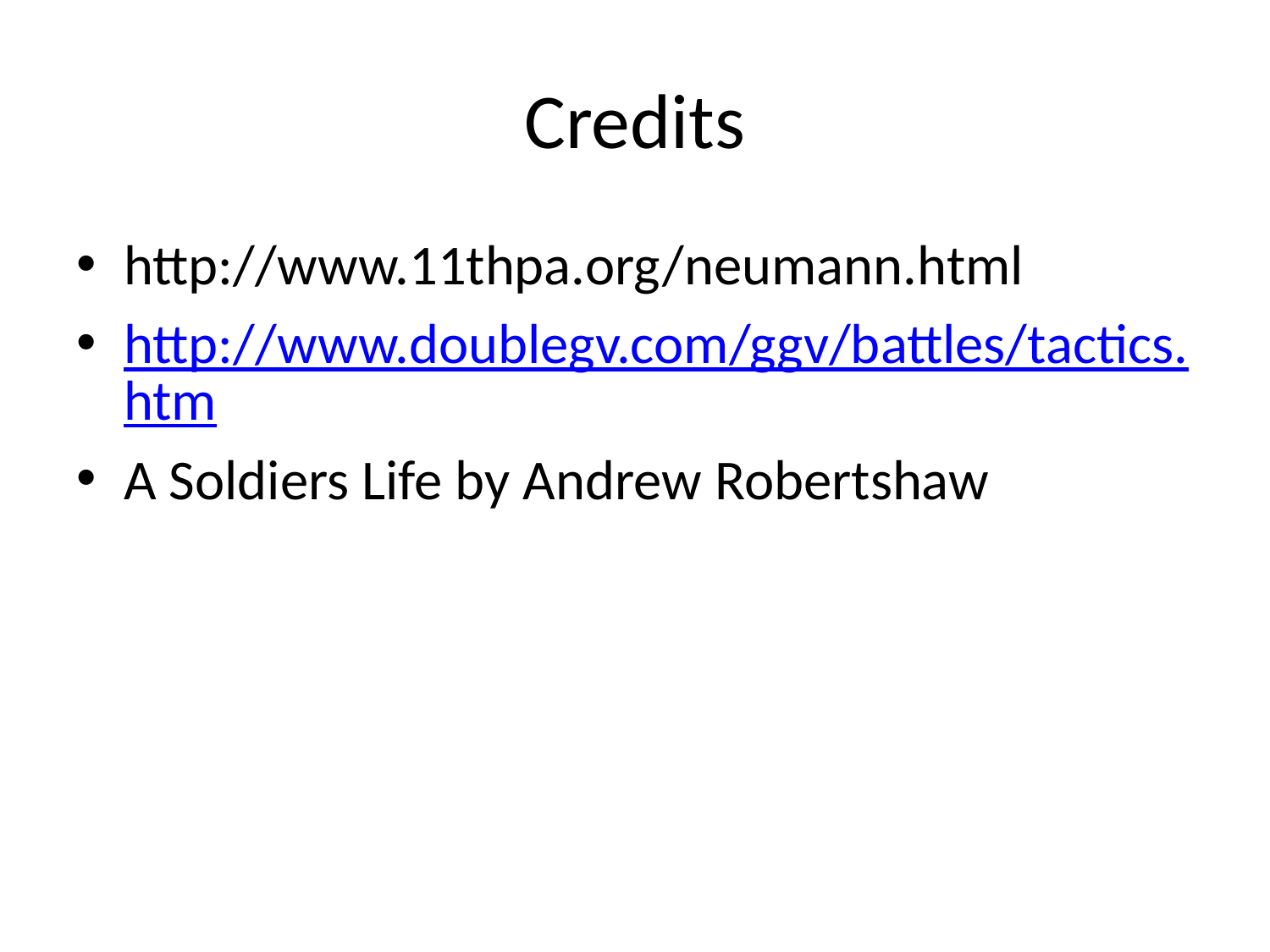

# Credits
http://www.11thpa.org/neumann.html
http://www.doublegv.com/ggv/battles/tactics.htm
A Soldiers Life by Andrew Robertshaw